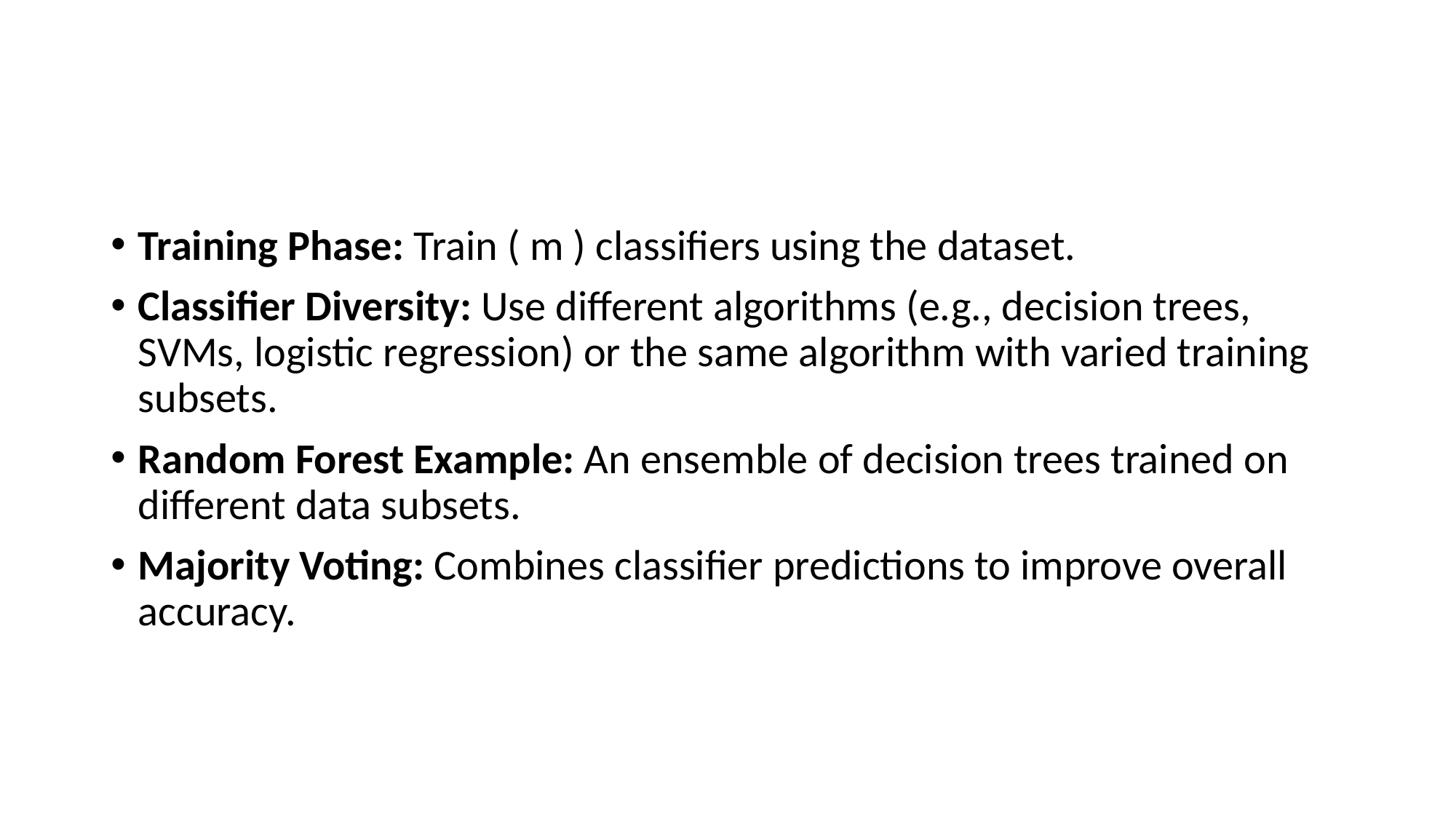

#
Training Phase: Train ( m ) classifiers using the dataset.
Classifier Diversity: Use different algorithms (e.g., decision trees, SVMs, logistic regression) or the same algorithm with varied training subsets.
Random Forest Example: An ensemble of decision trees trained on different data subsets.
Majority Voting: Combines classifier predictions to improve overall accuracy.